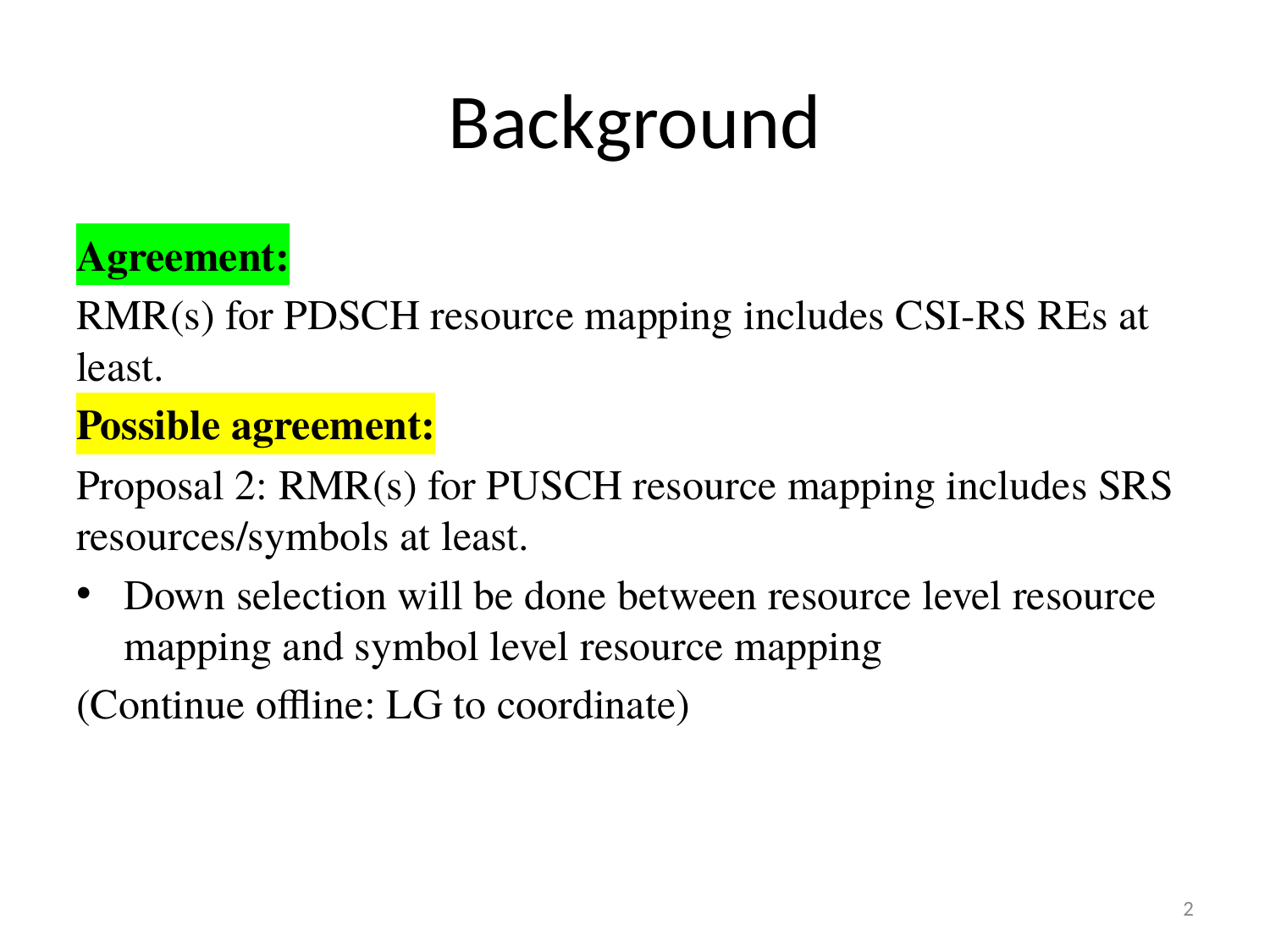

# Background
Agreement:
RMR(s) for PDSCH resource mapping includes CSI-RS REs at least.
Possible agreement:
Proposal 2: RMR(s) for PUSCH resource mapping includes SRS resources/symbols at least.
Down selection will be done between resource level resource mapping and symbol level resource mapping
(Continue offline: LG to coordinate)

2